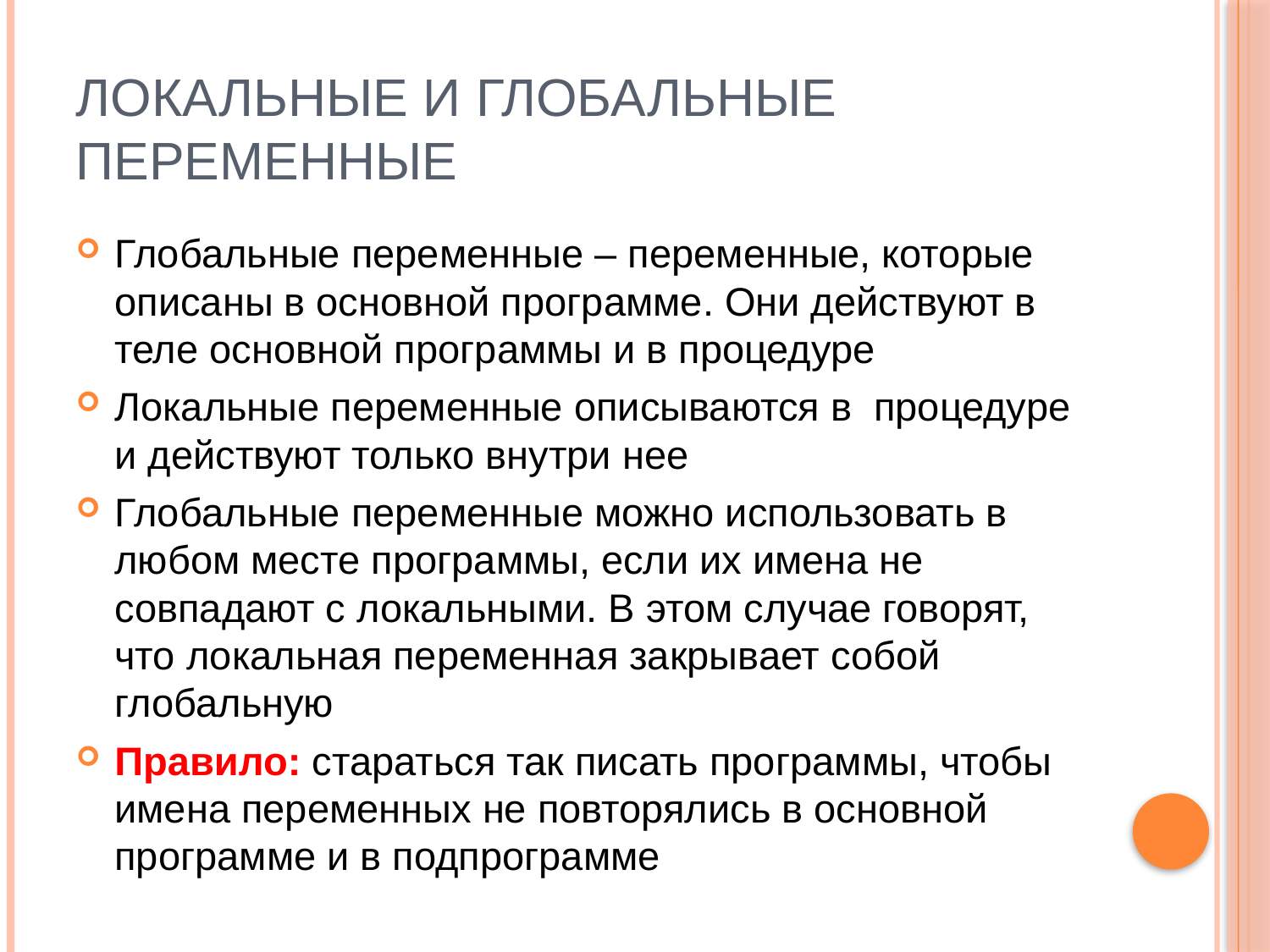

# Локальные и глобальные переменные
Глобальные переменные – переменные, которые описаны в основной программе. Они действуют в теле основной программы и в процедуре
Локальные переменные описываются в  процедуре и действуют только внутри нее
Глобальные переменные можно использовать в любом месте программы, если их имена не совпадают с локальными. В этом случае говорят, что локальная переменная закрывает собой глобальную
Правило: стараться так писать программы, чтобы имена переменных не повторялись в основной программе и в подпрограмме